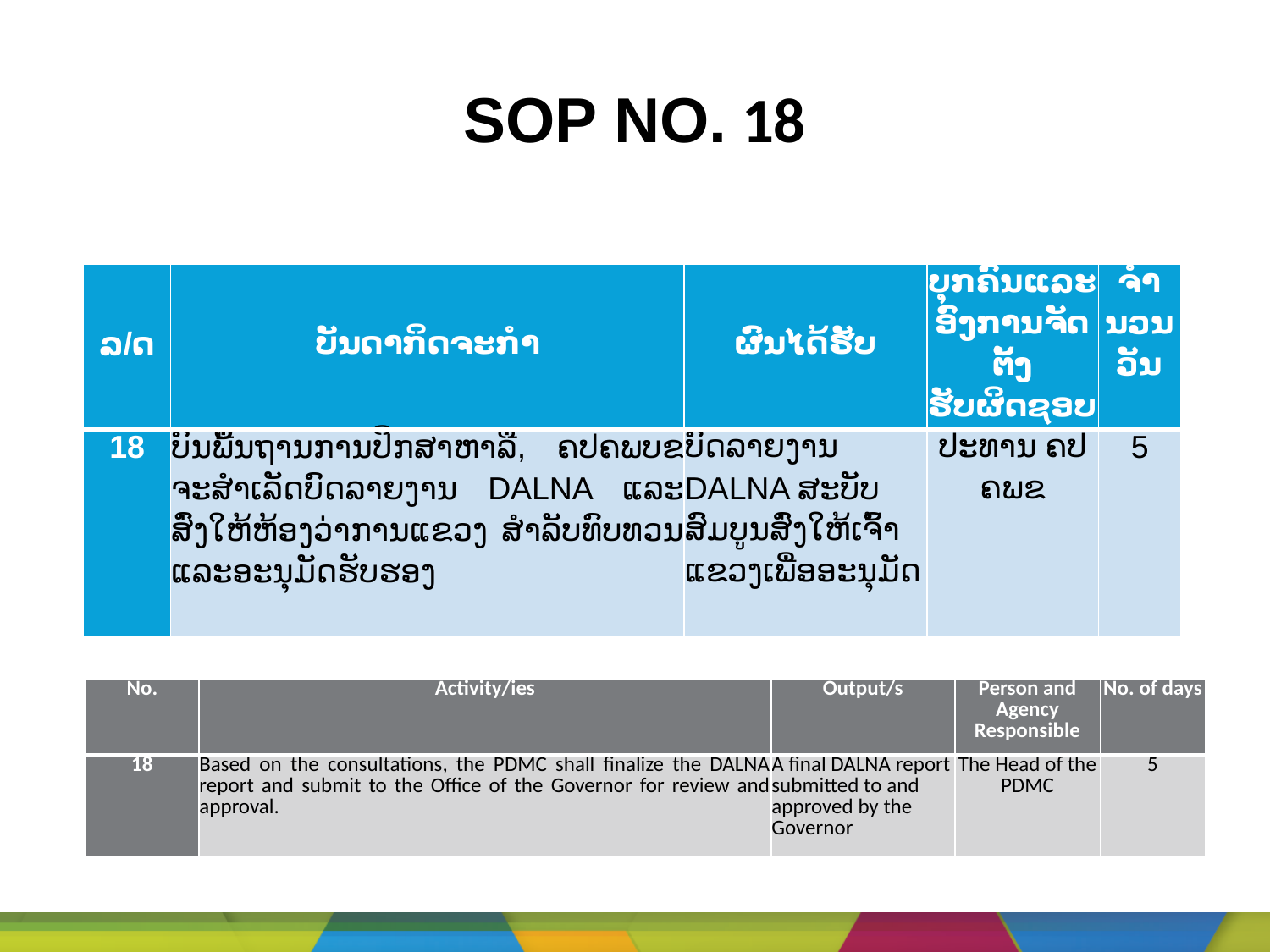

# SOP NO. 18
| ລ/ດ | ບັນດາ​ກິດຈະ​ກໍາ | ຜົນ​ໄດ້​ຮັບ | ບຸກຄົນ​ແລະ​ອົງການ​ຈັດ​ຕັ້ງ​ຮັບຜິດຊອບ | ຈໍານວນ​ວັນ |
| --- | --- | --- | --- | --- |
| 18 | ບົນ​ພື້ນຖານ​ການ​ປຶກສາ​ຫາລື, ຄປຄພບຂ ຈະ​ສໍາ​ເລັດ​ບົດ​ລາຍ​ງານ DALNA ​ແລະ ສົ່ງ​ໃຫ້ຫ້ອງ​ວ່າການ​ແຂວງ ສໍາລັບ​ທົບ​ທວນ ​ແລະ​ອະນຸມັດຮັບຮອງ | ບົດ​ລາຍ​ງານ DALNA ​ສະບັບສົມບູນສົ່ງ​ໃຫ້​ເຈົ້າ​ແຂວງ​ເພື່ອ​ອະນຸມັດ | ປະທານ​ ຄປຄພຂ | 5 |
| No. | Activity/ies | Output/s | Person and Agency Responsible | No. of days |
| --- | --- | --- | --- | --- |
| 18 | Based on the consultations, the PDMC shall finalize the DALNA report and submit to the Office of the Governor for review and approval. | A final DALNA report submitted to and approved by the Governor | The Head of the PDMC | 5 |